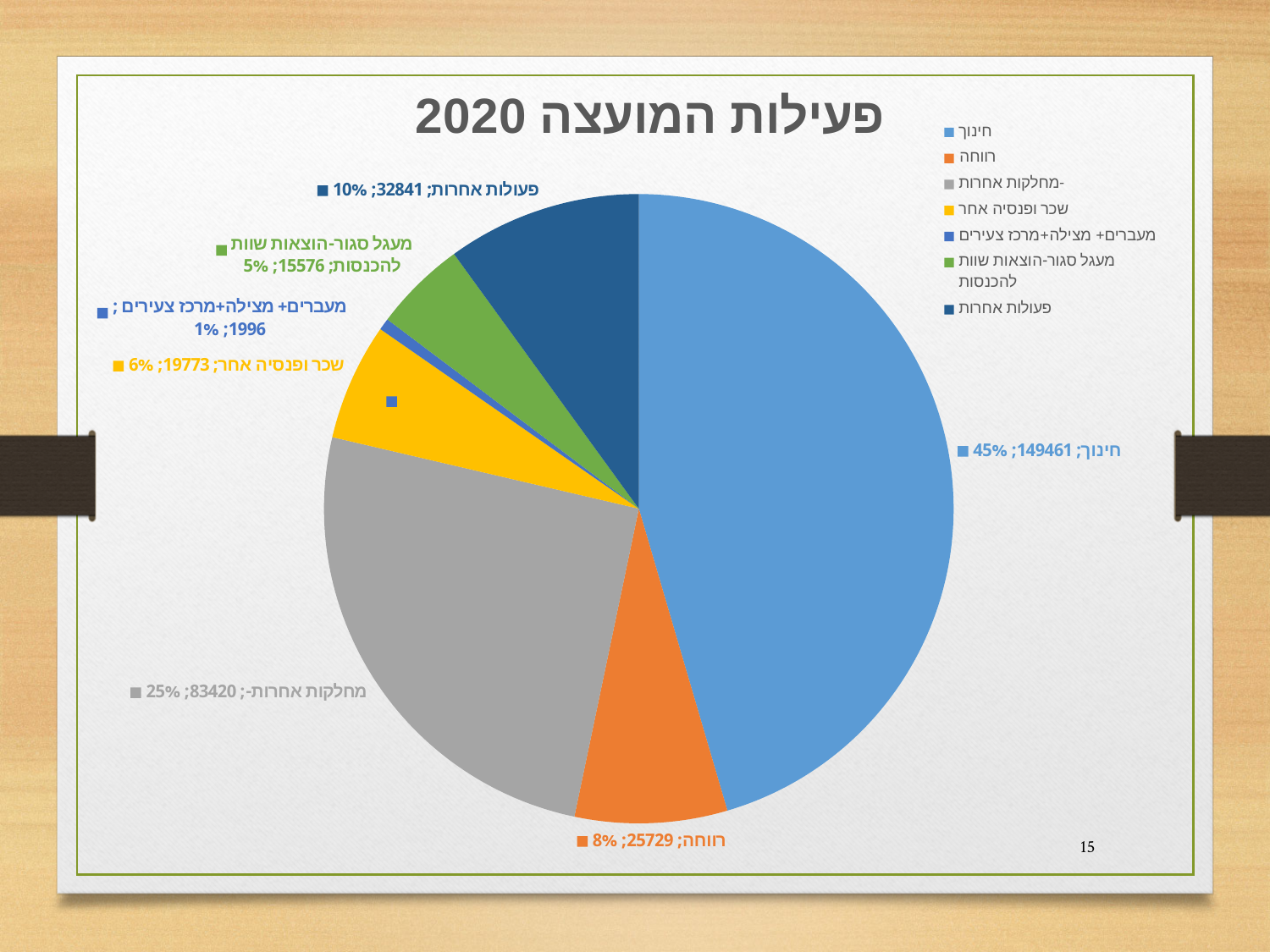

### Chart: פעילות המועצה 2020

| Category | פעולות  |
|---|---|
| חינוך | 149461.0 |
| רווחה | 25729.0 |
| מחלקות אחרות- | 83420.0 |
| שכר ופנסיה אחר | 19773.0 |
| מעברים+ מצילה+מרכז צעירים  | 1996.0 |
| מעגל סגור-הוצאות שוות להכנסות | 15576.0 |
| פעולות אחרות | 32841.0 |
15